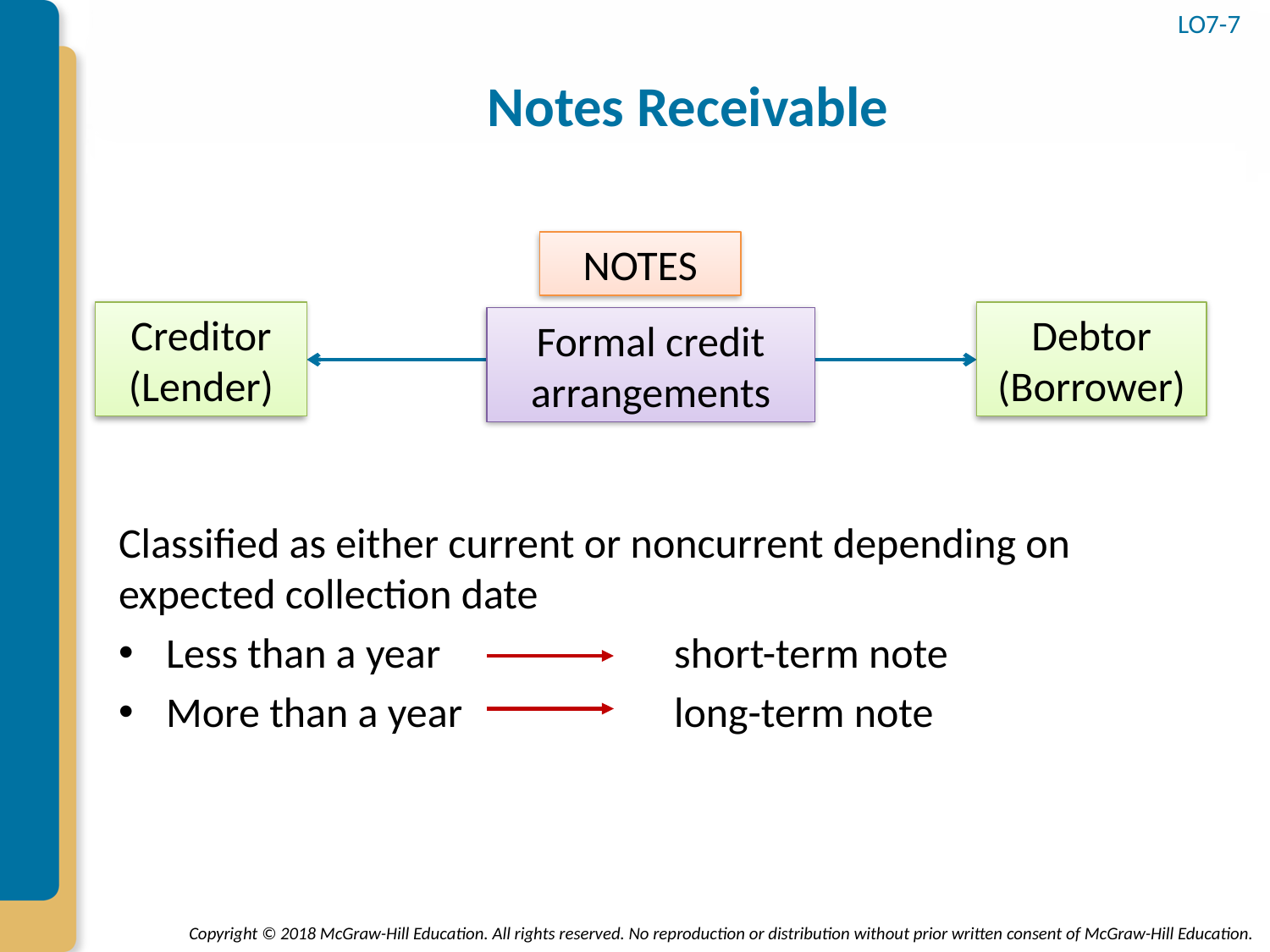

# Notes Receivable
LO7-7
NOTES
Creditor
(Lender)
Debtor (Borrower)
Formal credit arrangements
Classified as either current or noncurrent depending on expected collection date
Less than a year 		short-term note
More than a year		long-term note